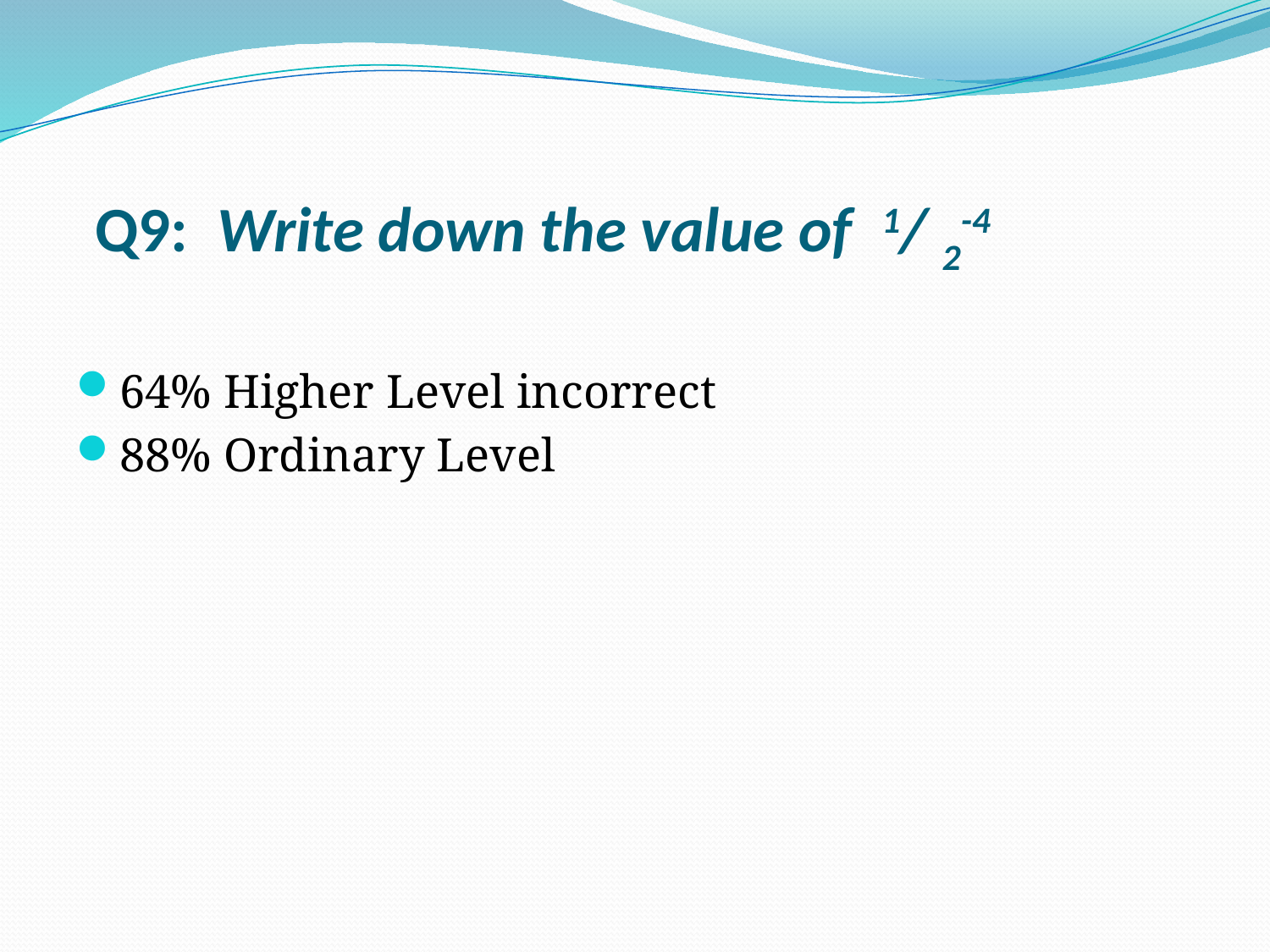

# Q9:  Write down the value of  1/ 2-4
64% Higher Level incorrect
88% Ordinary Level